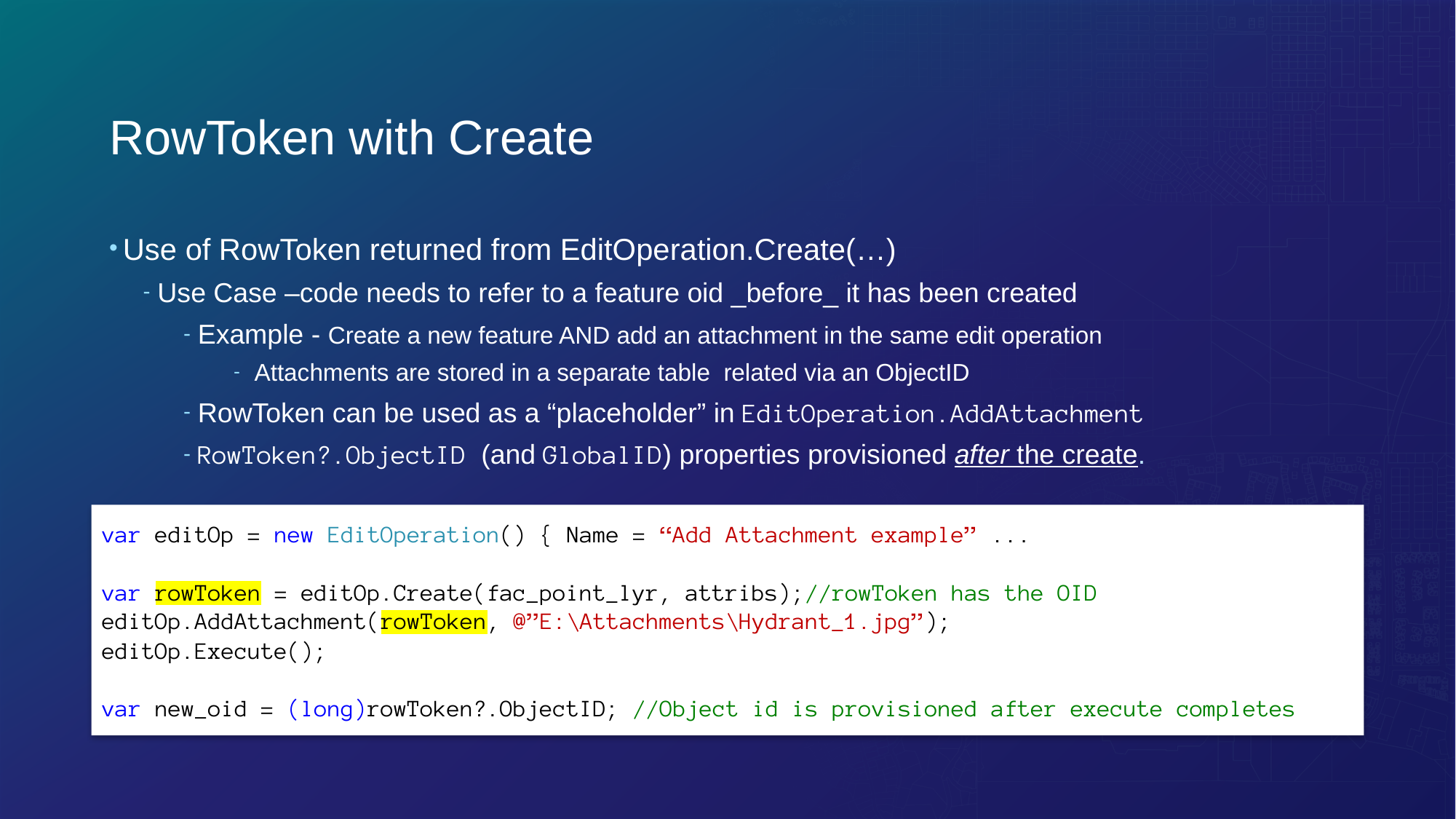

# RowToken with Create
Use of RowToken returned from EditOperation.Create(…)
Use Case –code needs to refer to a feature oid _before_ it has been created
Example - Create a new feature AND add an attachment in the same edit operation
Attachments are stored in a separate table  related via an ObjectID
RowToken can be used as a “placeholder” in EditOperation.AddAttachment
RowToken?.ObjectID (and GlobalID) properties provisioned after the create.

var editOp = new EditOperation() { Name = “Add Attachment example” ...

var rowToken = editOp.Create(fac_point_lyr, attribs);//rowToken has the OID
editOp.AddAttachment(rowToken, @”E:\Attachments\Hydrant_1.jpg”);
editOp.Execute();

var new_oid = (long)rowToken?.ObjectID; //Object id is provisioned after execute completes